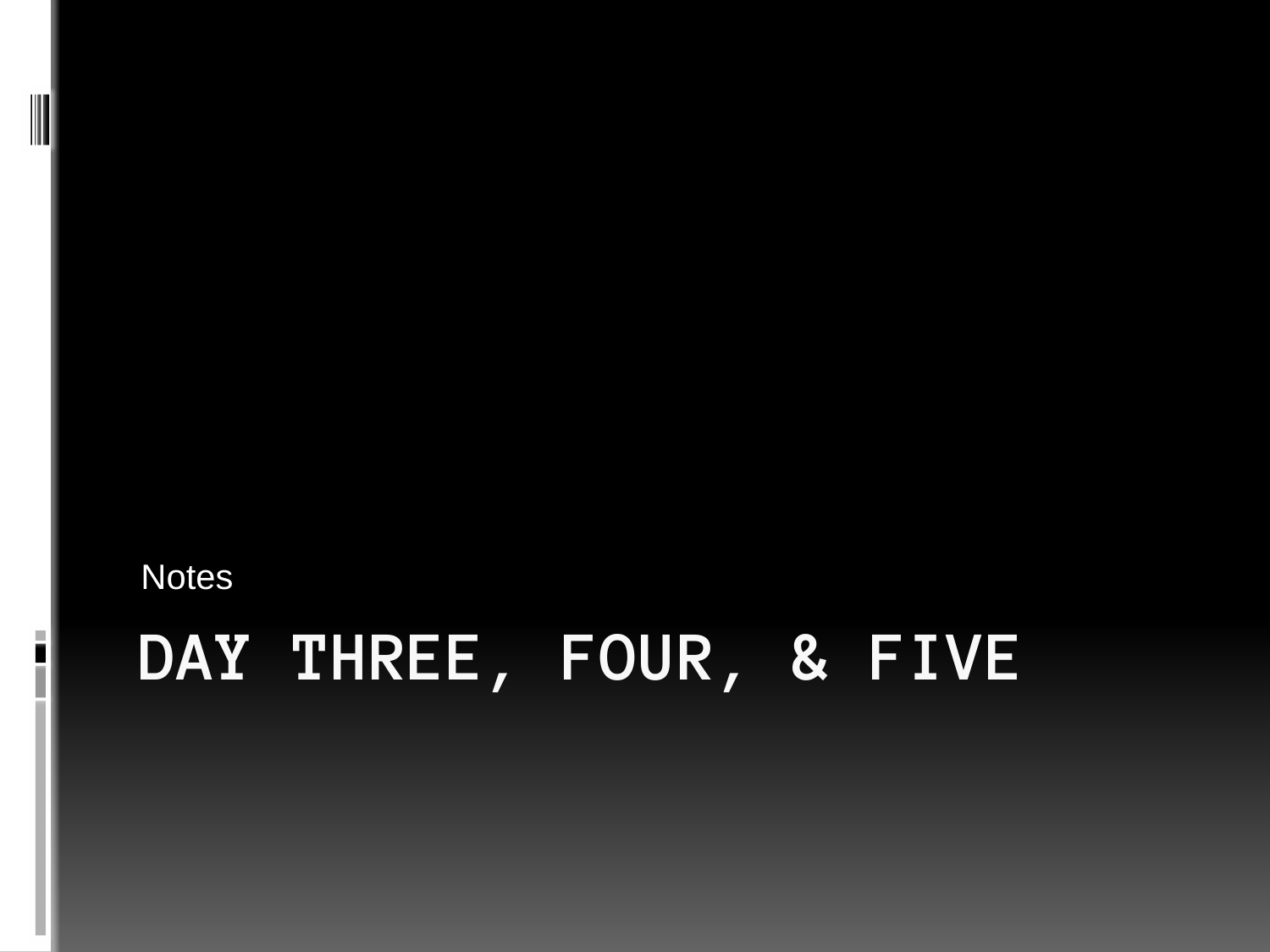

Notes
# Day three, Four, & Five